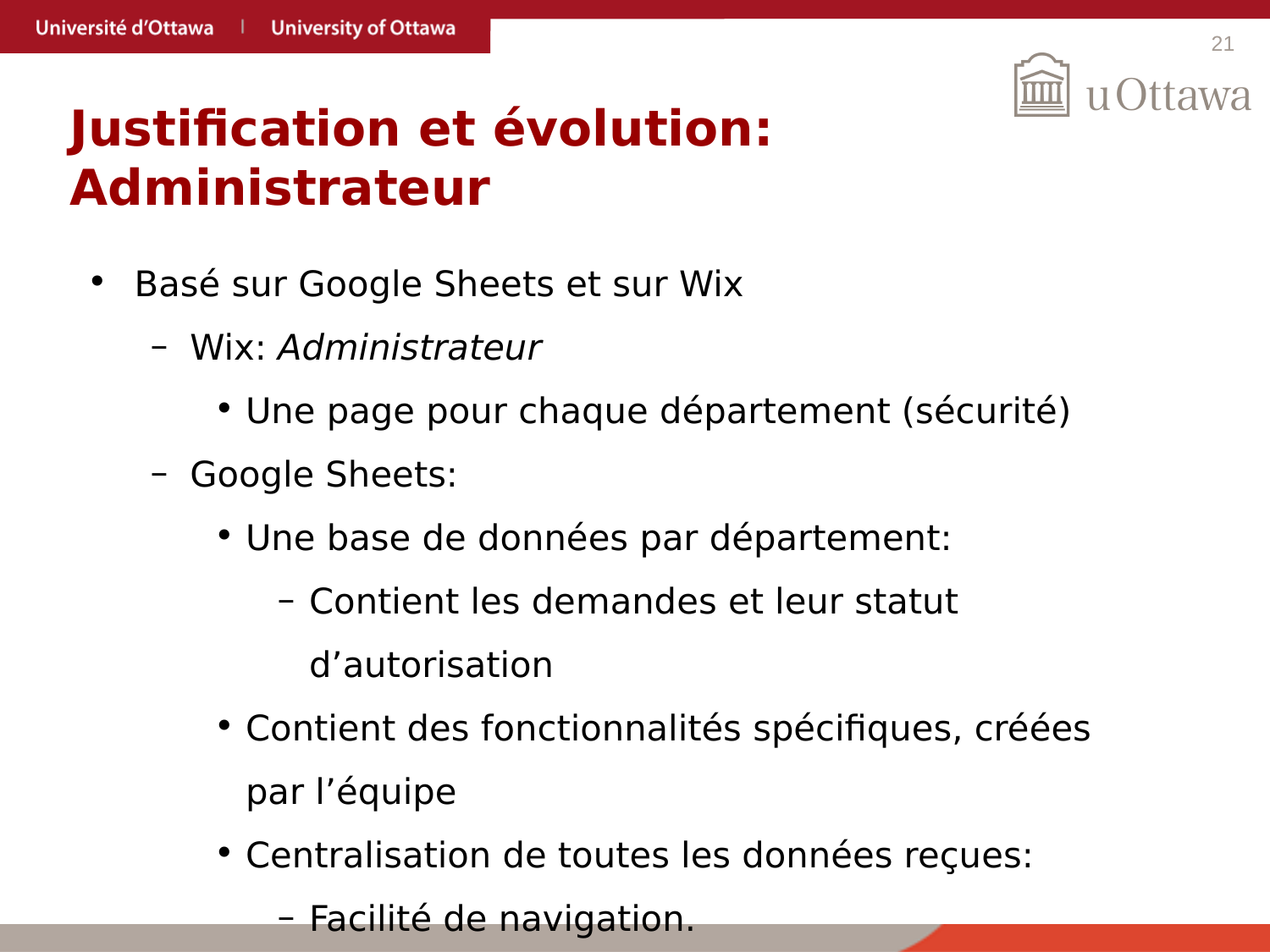

# Justification et évolution: Administrateur
Basé sur Google Sheets et sur Wix
Wix: Administrateur
Une page pour chaque département (sécurité)
Google Sheets:
Une base de données par département:
Contient les demandes et leur statut d’autorisation
Contient des fonctionnalités spécifiques, créées par l’équipe
Centralisation de toutes les données reçues:
Facilité de navigation.